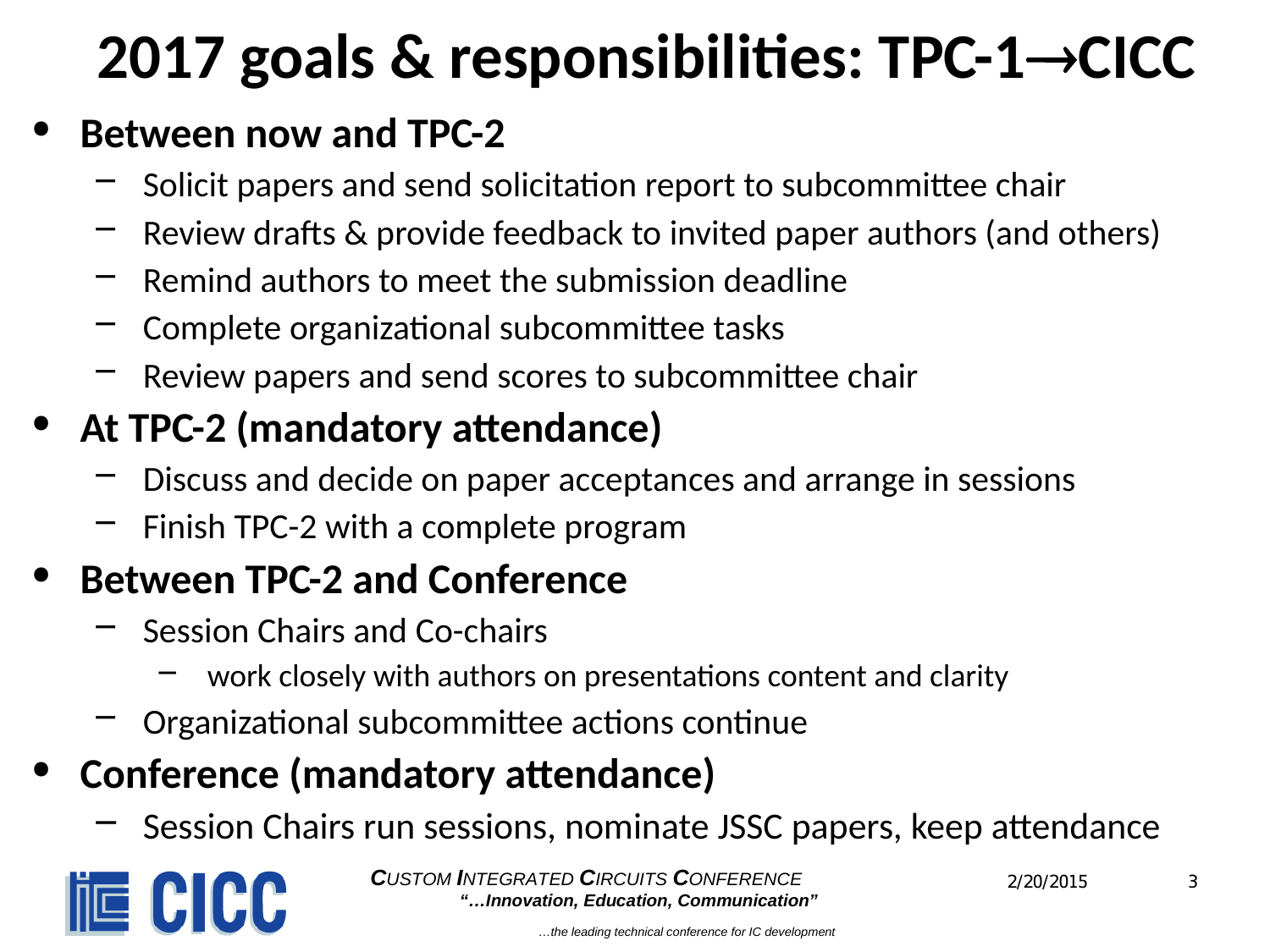

# 2017 goals & responsibilities: TPC-1→CICC
Between now and TPC-2
Solicit papers and send solicitation report to subcommittee chair
Review drafts & provide feedback to invited paper authors (and others)
Remind authors to meet the submission deadline
Complete organizational subcommittee tasks
Review papers and send scores to subcommittee chair
At TPC-2 (mandatory attendance)
Discuss and decide on paper acceptances and arrange in sessions
Finish TPC-2 with a complete program
Between TPC-2 and Conference
Session Chairs and Co-chairs
work closely with authors on presentations content and clarity
Organizational subcommittee actions continue
Conference (mandatory attendance)
Session Chairs run sessions, nominate JSSC papers, keep attendance